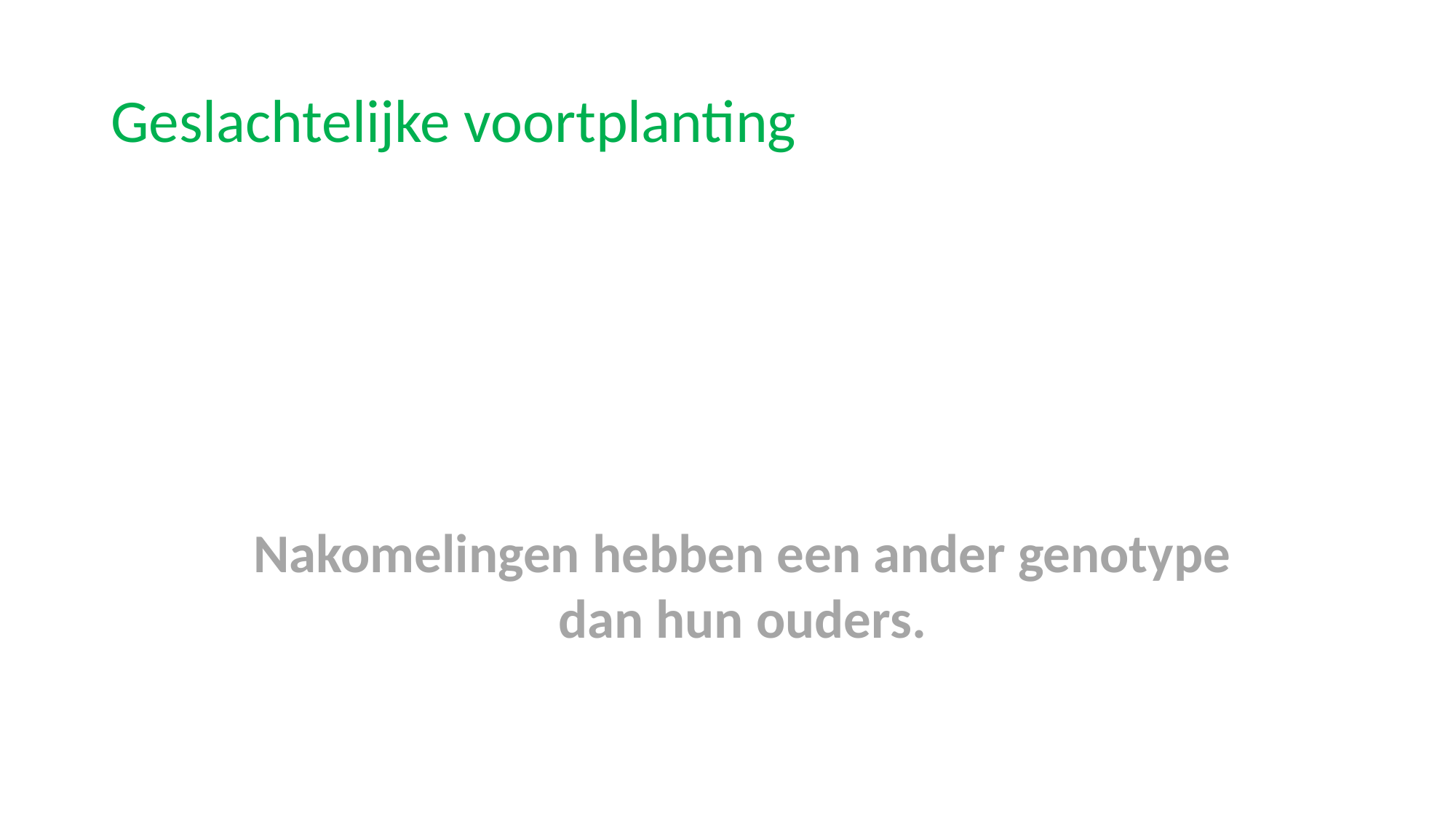

# Geslachtelijke voortplanting
Nakomelingen hebben een ander genotype dan hun ouders.